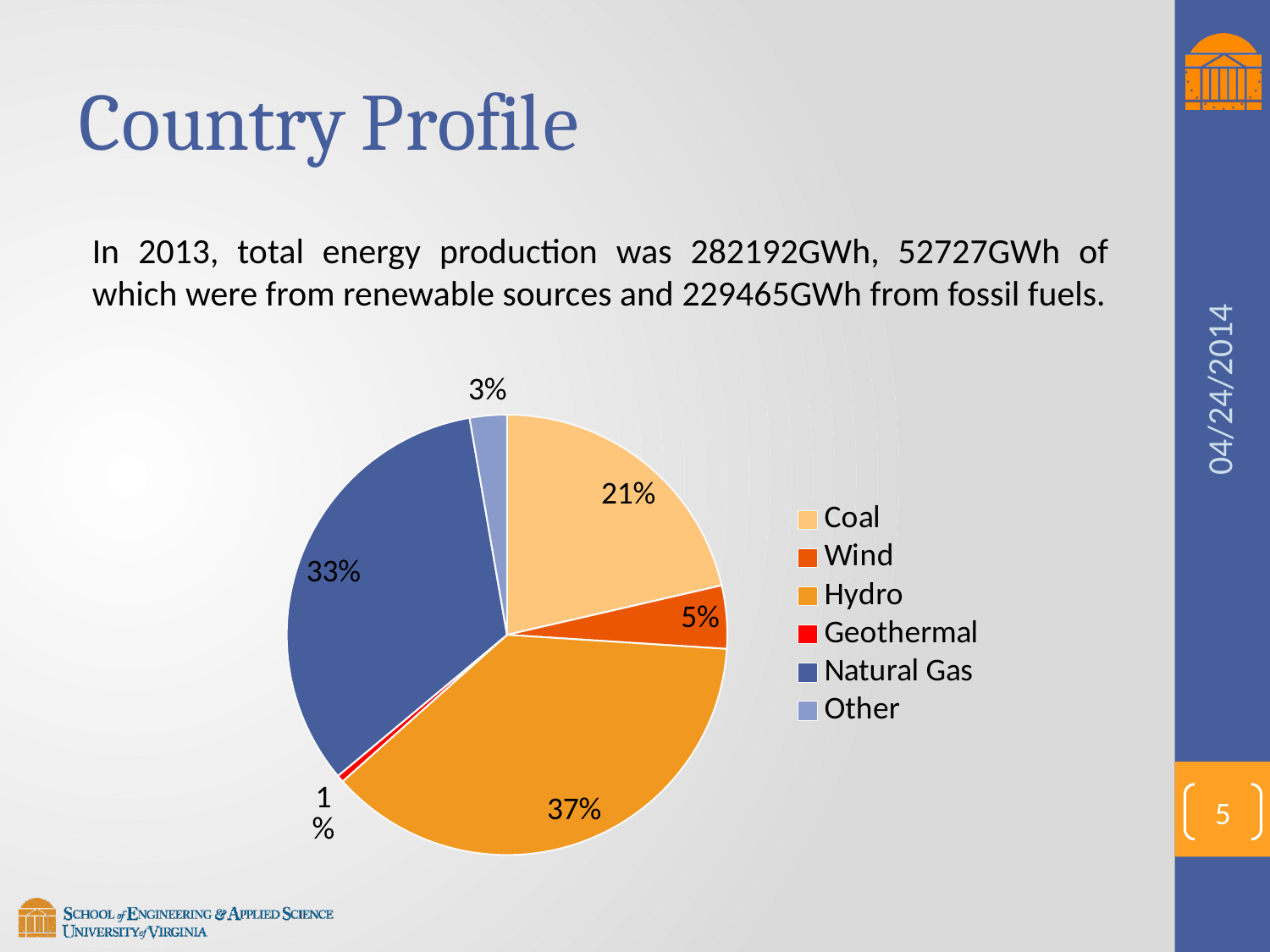

# Country Profile
In 2013, total energy production was 282192GWh, 52727GWh of which were from renewable sources and 229465GWh from fossil fuels.
04/24/2014

### Chart

| Category | Total Installed Capacity |
|---|---|
| Coal | 21.39 |
| Wind | 4.63 |
| Hydro | 37.38 |
| Geothermal | 0.52 |
| Natural Gas | 33.35 |
| Other | 2.72 |
5